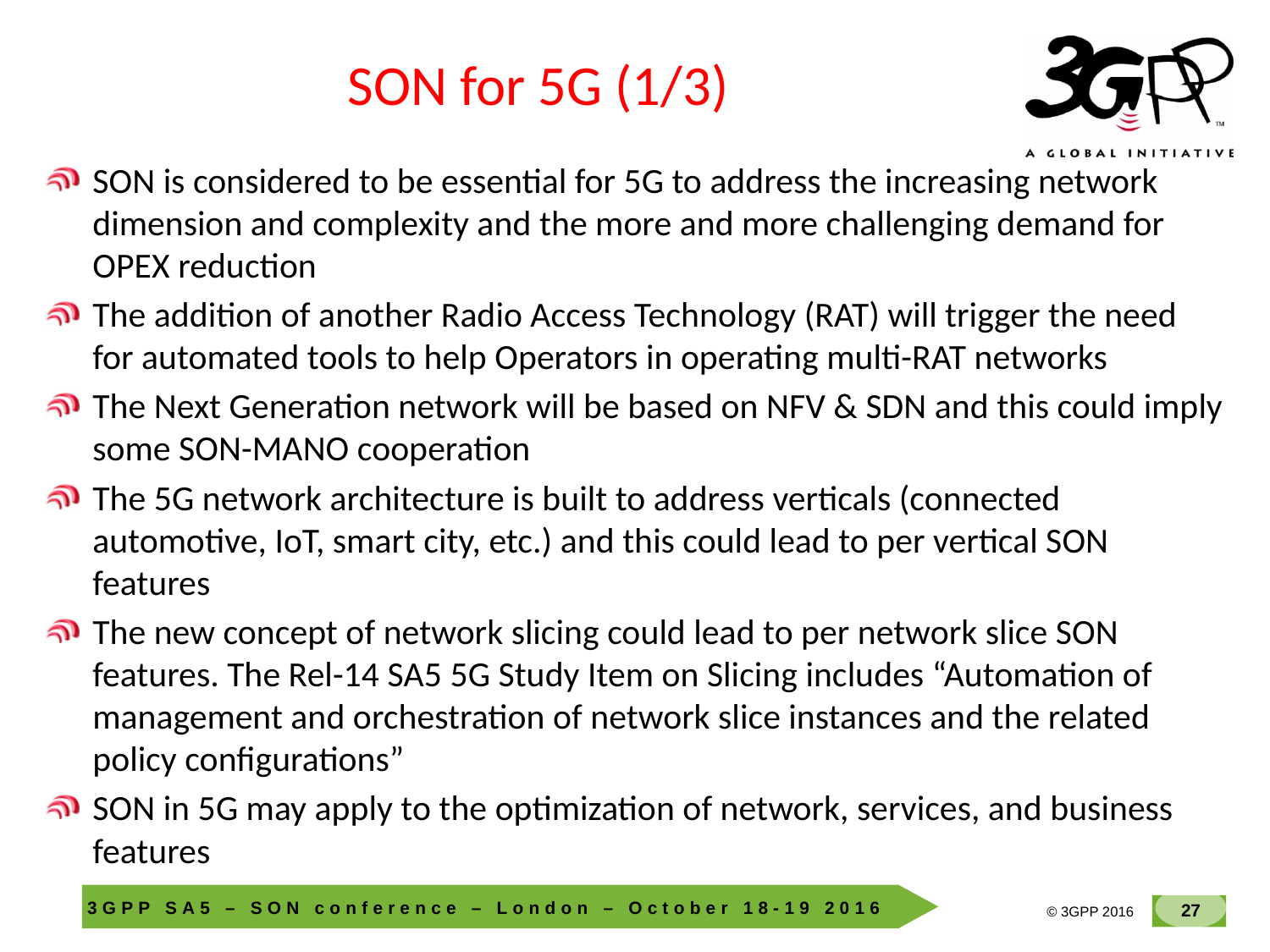

# SON for 5G (1/3)
SON is considered to be essential for 5G to address the increasing network dimension and complexity and the more and more challenging demand for OPEX reduction
The addition of another Radio Access Technology (RAT) will trigger the need for automated tools to help Operators in operating multi-RAT networks
The Next Generation network will be based on NFV & SDN and this could imply some SON-MANO cooperation
The 5G network architecture is built to address verticals (connected automotive, IoT, smart city, etc.) and this could lead to per vertical SON features
The new concept of network slicing could lead to per network slice SON features. The Rel-14 SA5 5G Study Item on Slicing includes “Automation of management and orchestration of network slice instances and the related policy configurations”
SON in 5G may apply to the optimization of network, services, and business features